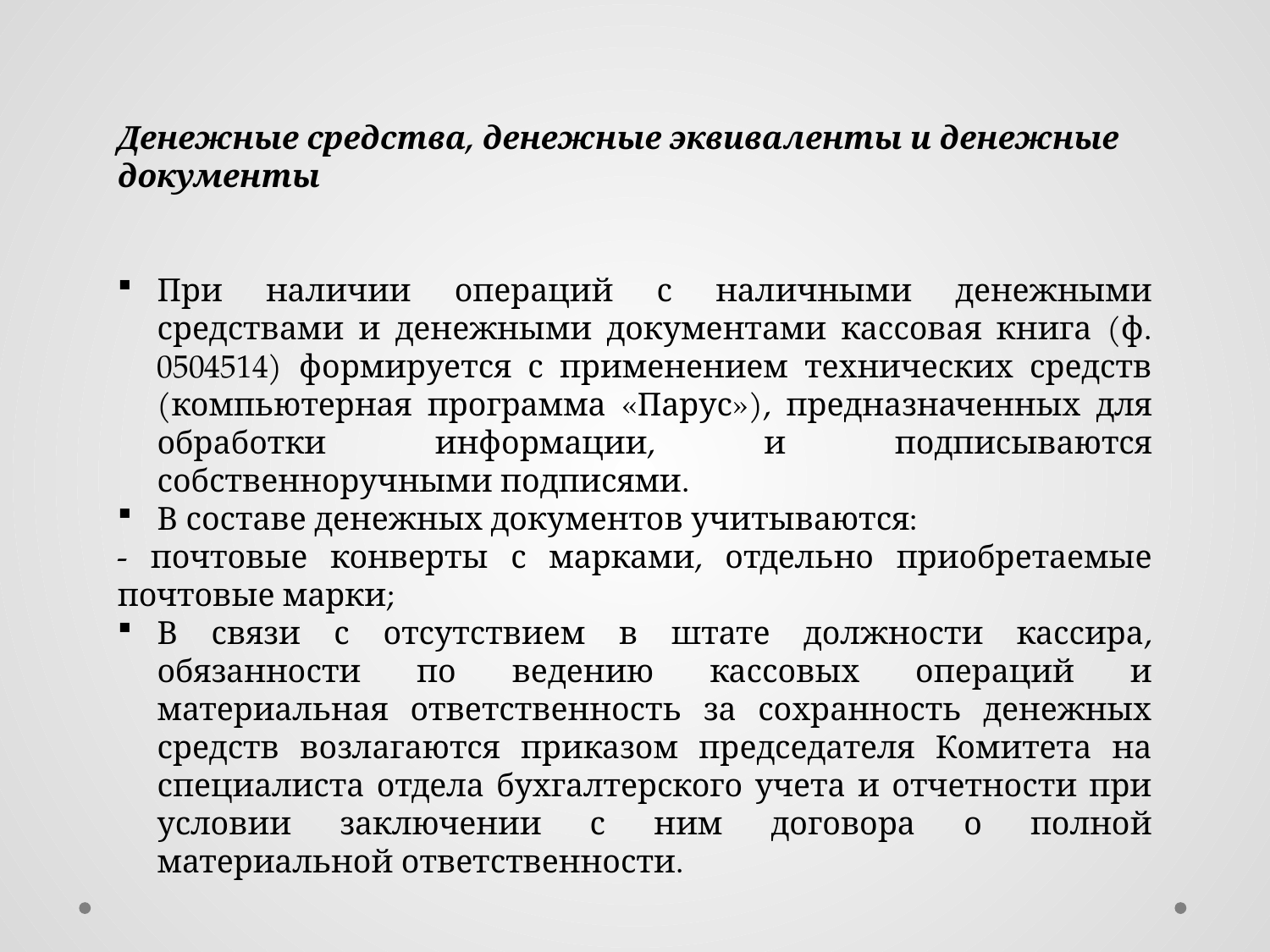

Денежные средства, денежные эквиваленты и денежные документы

При наличии операций с наличными денежными средствами и денежными документами кассовая книга (ф. 0504514) формируется с применением технических средств (компьютерная программа «Парус»), предназначенных для обработки информации, и подписываются собственноручными подписями.
В составе денежных документов учитываются:
- почтовые конверты с марками, отдельно приобретаемые почтовые марки;
В связи с отсутствием в штате должности кассира, обязанности по ведению кассовых операций и материальная ответственность за сохранность денежных средств возлагаются приказом председателя Комитета на специалиста отдела бухгалтерского учета и отчетности при условии заключении с ним договора о полной материальной ответственности.